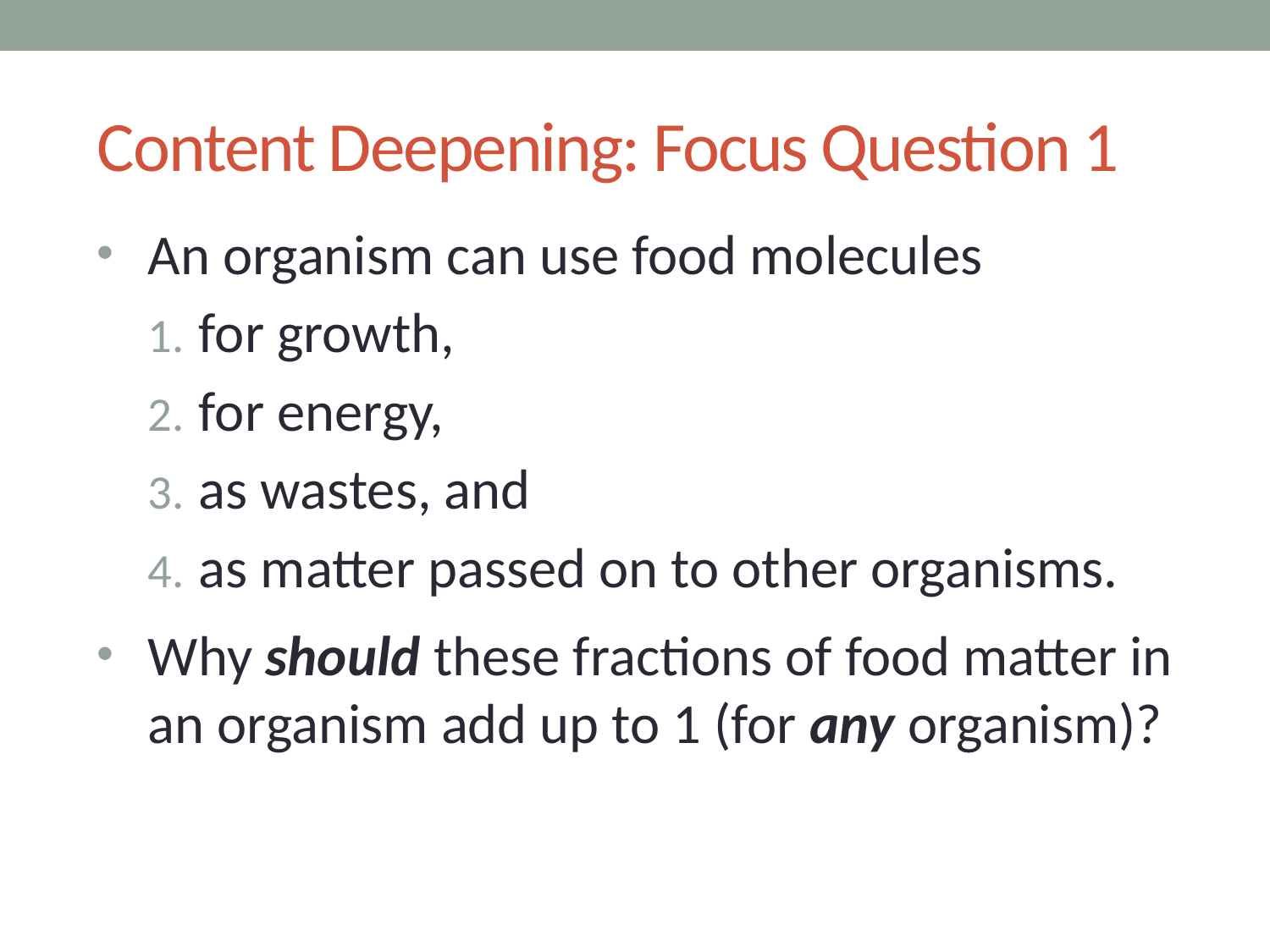

# Content Deepening: Focus Question 1
An organism can use food molecules
for growth,
for energy,
as wastes, and
as matter passed on to other organisms.
Why should these fractions of food matter in an organism add up to 1 (for any organism)?